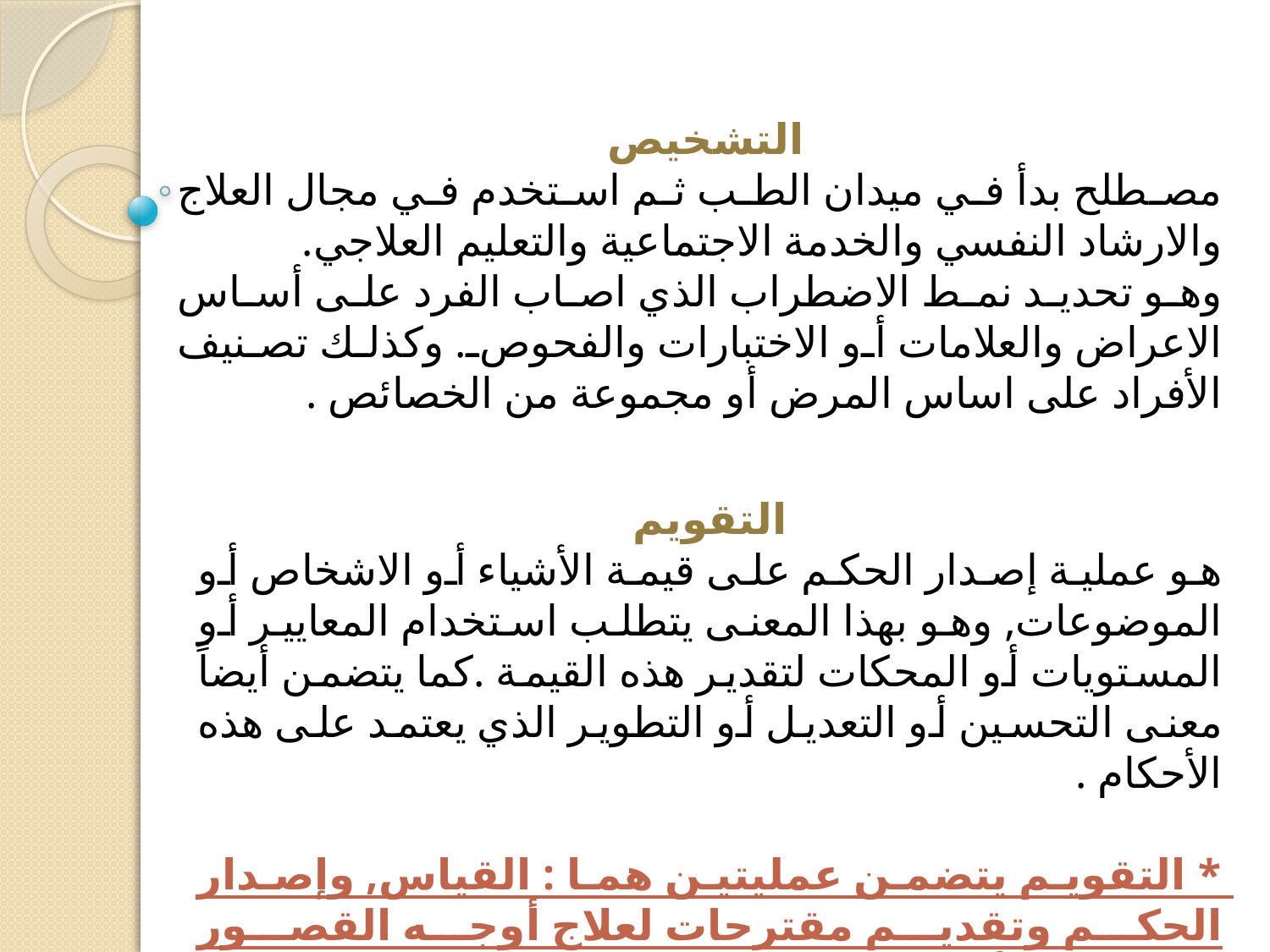

التشخيص
مصطلح بدأ في ميدان الطب ثم استخدم في مجال العلاج والارشاد النفسي والخدمة الاجتماعية والتعليم العلاجي.
وهو تحديد نمط الاضطراب الذي اصاب الفرد على أساس الاعراض والعلامات أو الاختبارات والفحوص. وكذلك تصنيف الأفراد على اساس المرض أو مجموعة من الخصائص .
التقويم
هو عملية إصدار الحكم على قيمة الأشياء أو الاشخاص أو الموضوعات, وهو بهذا المعنى يتطلب استخدام المعايير أو المستويات أو المحكات لتقدير هذه القيمة .كما يتضمن أيضاً معنى التحسين أو التعديل أو التطوير الذي يعتمد على هذه الأحكام .

* التقويم يتضمن عمليتين هما : القياس, وإصدار الحكم وتقديم مقترحات لعلاج أوجه القصور وتحسين الأداء .